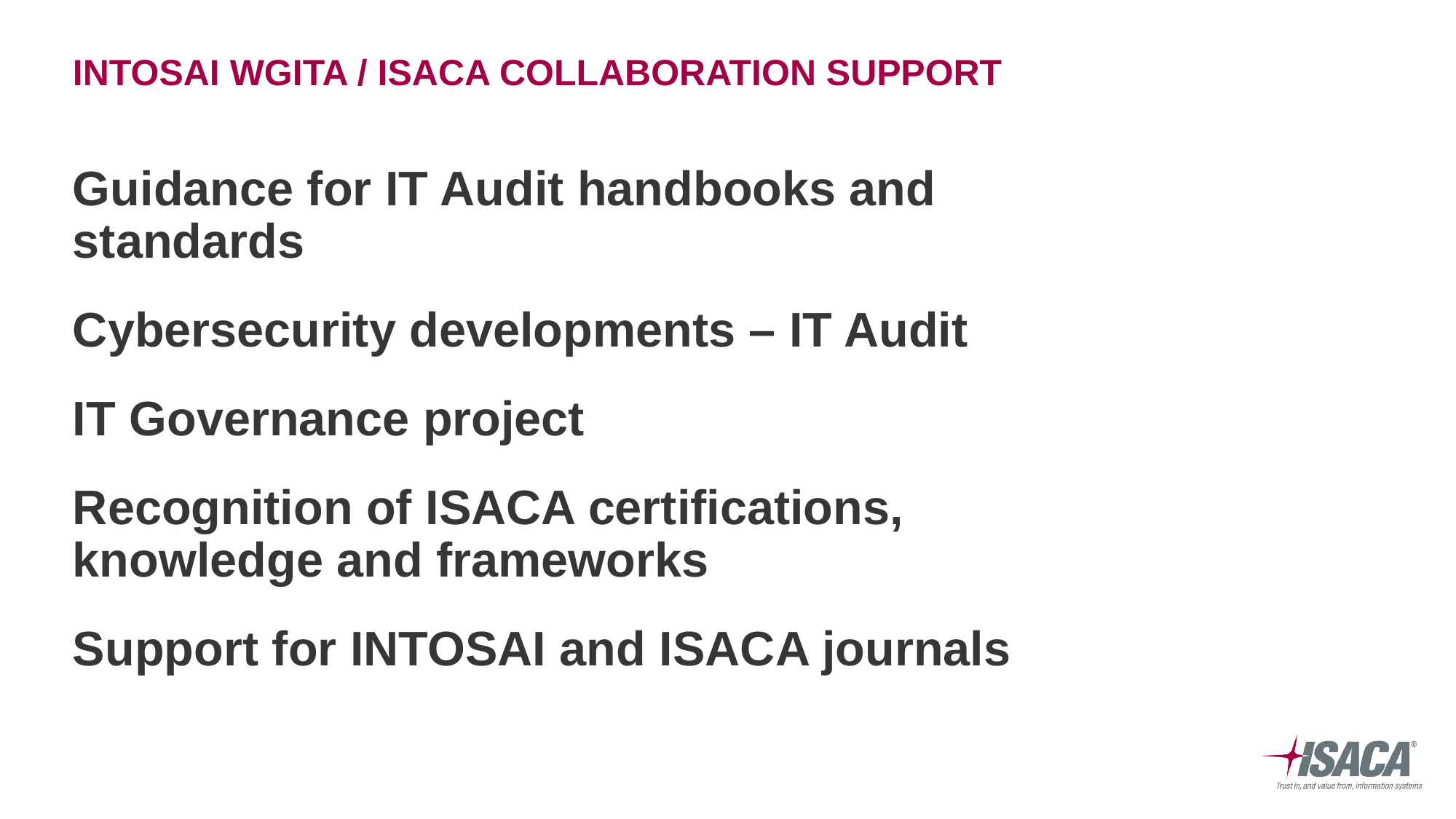

# INTOSAi WGITA / Isaca Collaboration Support
Guidance for IT Audit handbooks and standards
Cybersecurity developments – IT Audit
IT Governance project
Recognition of ISACA certifications, knowledge and frameworks
Support for INTOSAI and ISACA journals